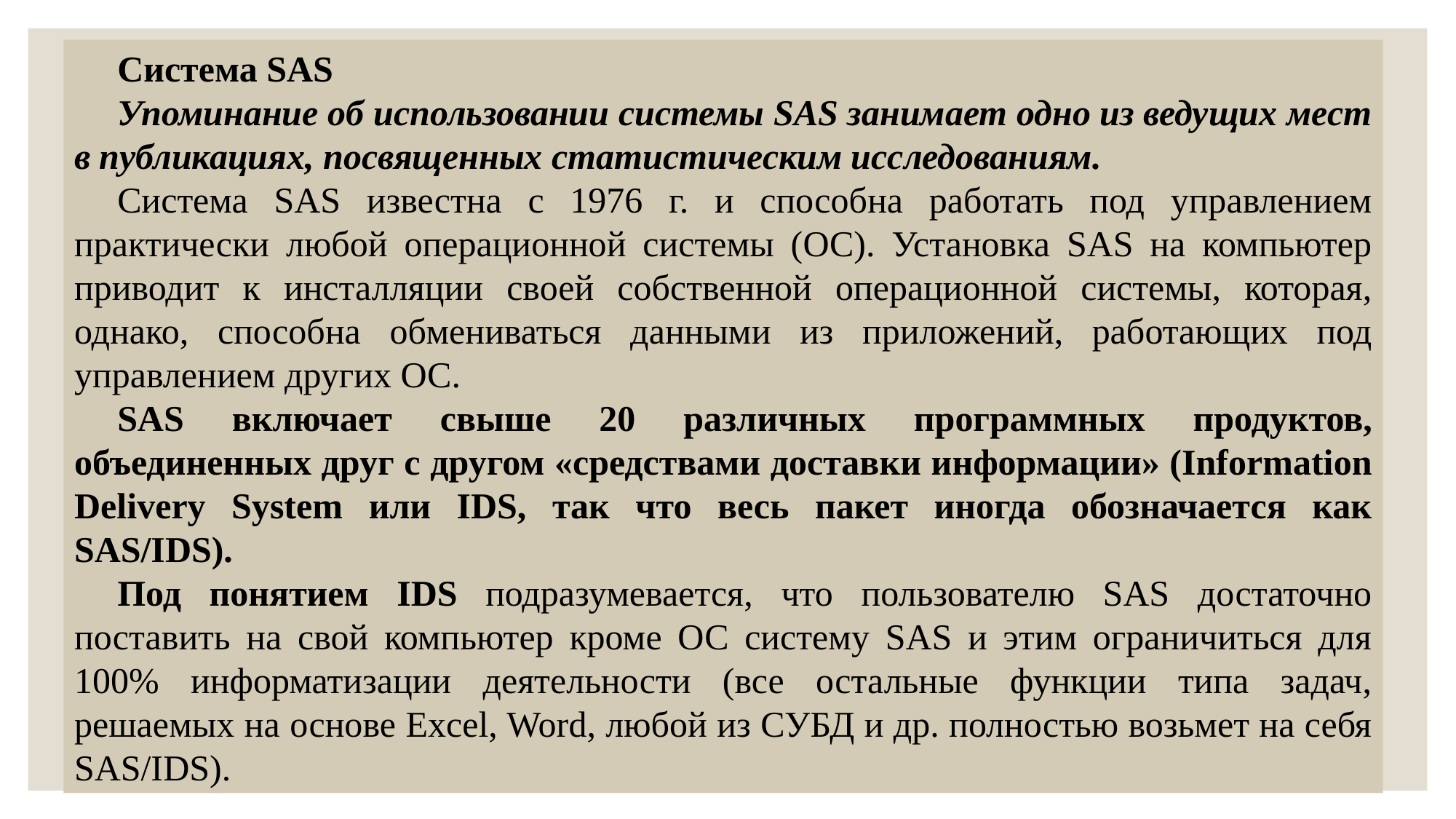

Система SAS
Упоминание об использовании системы SAS занимает одно из ведущих мест в публикациях, посвященных статистическим исследованиям.
Система SAS известна с 1976 г. и способна работать под управлением практически любой операционной системы (ОС). Установка SAS на компьютер приводит к инсталляции своей собственной операционной системы, которая, однако, способна обмениваться данными из приложений, работающих под управлением других ОС.
SAS включает свыше 20 различных программных продуктов, объединенных друг с другом «средствами доставки информации» (Information Delivery System или IDS, так что весь пакет иногда обозначается как SAS/IDS).
Под понятием IDS подразумевается, что пользователю SAS достаточно поставить на свой компьютер кроме ОС систему SAS и этим ограничиться для 100% информатизации деятельности (все остальные функции типа задач, решаемых на основе Excel, Word, любой из СУБД и др. полностью возьмет на себя SAS/IDS).